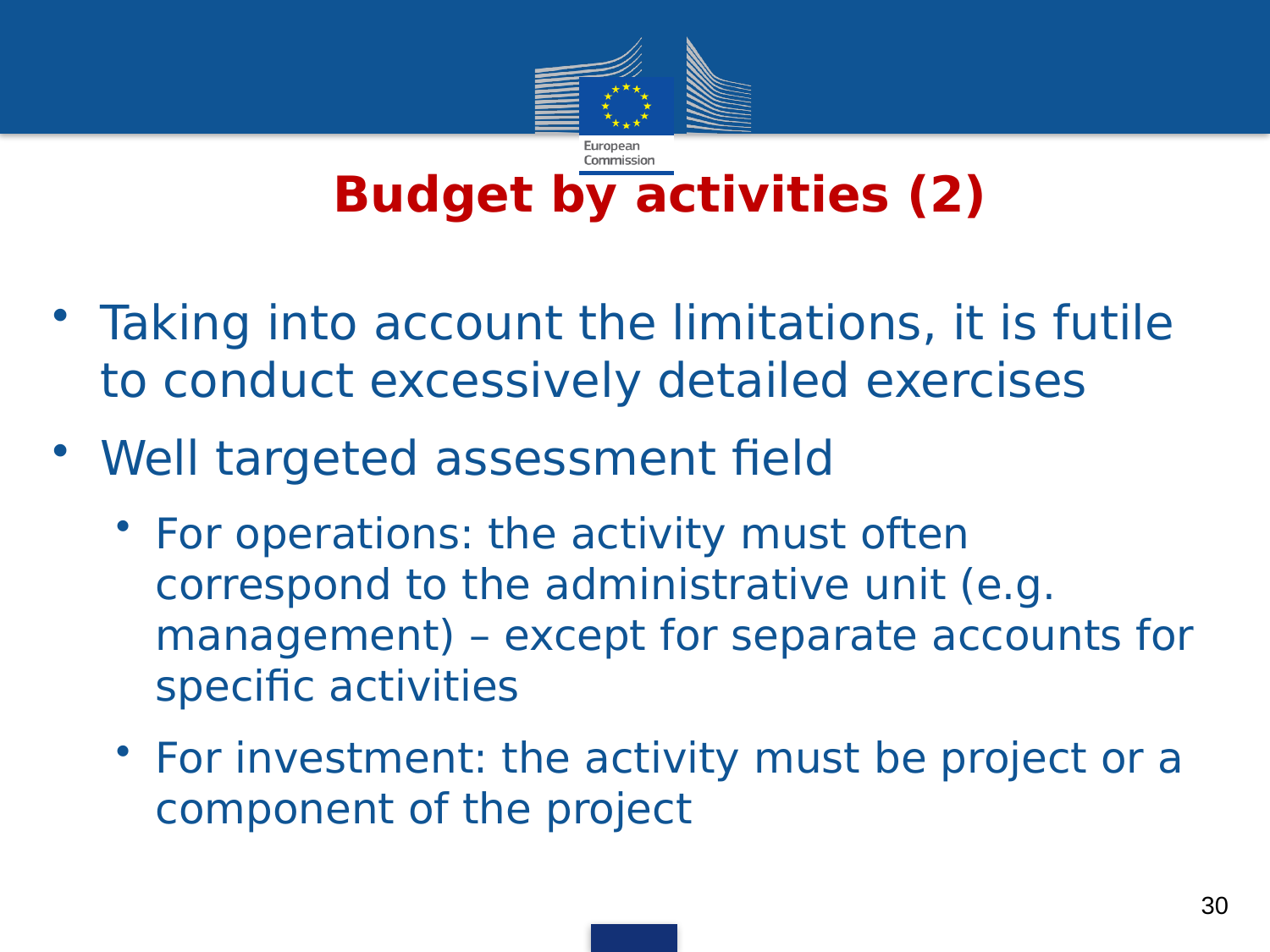

Budget by activities (2)
Taking into account the limitations, it is futile to conduct excessively detailed exercises
Well targeted assessment field
For operations: the activity must often correspond to the administrative unit (e.g. management) – except for separate accounts for specific activities
For investment: the activity must be project or a component of the project
30